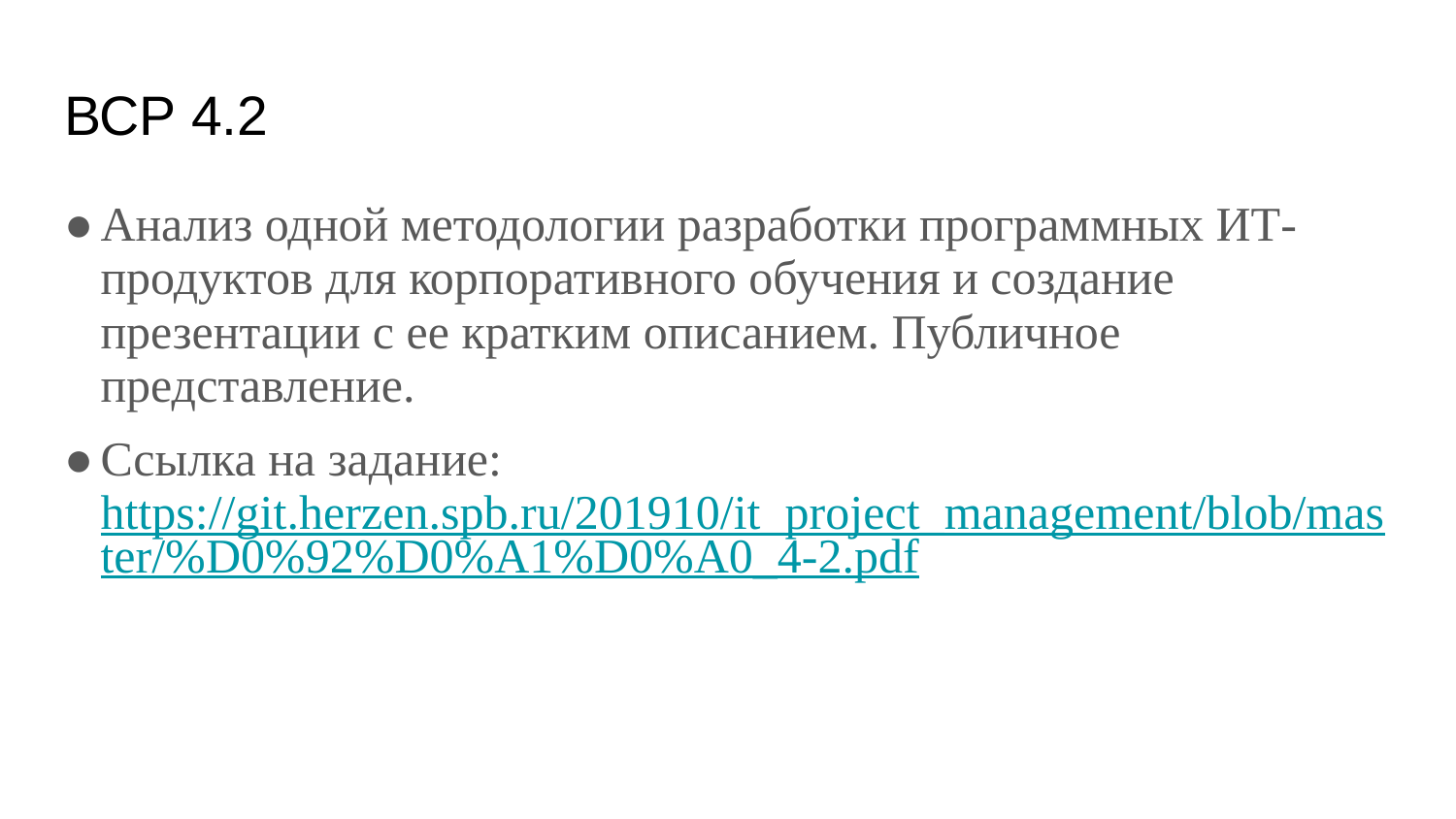

# ВСР 4.2
Анализ одной методологии разработки программных ИТ-продуктов для корпоративного обучения и создание презентации с ее кратким описанием. Публичное представление.
Ссылка на задание: https://git.herzen.spb.ru/201910/it_project_management/blob/master/%D0%92%D0%A1%D0%A0_4-2.pdf